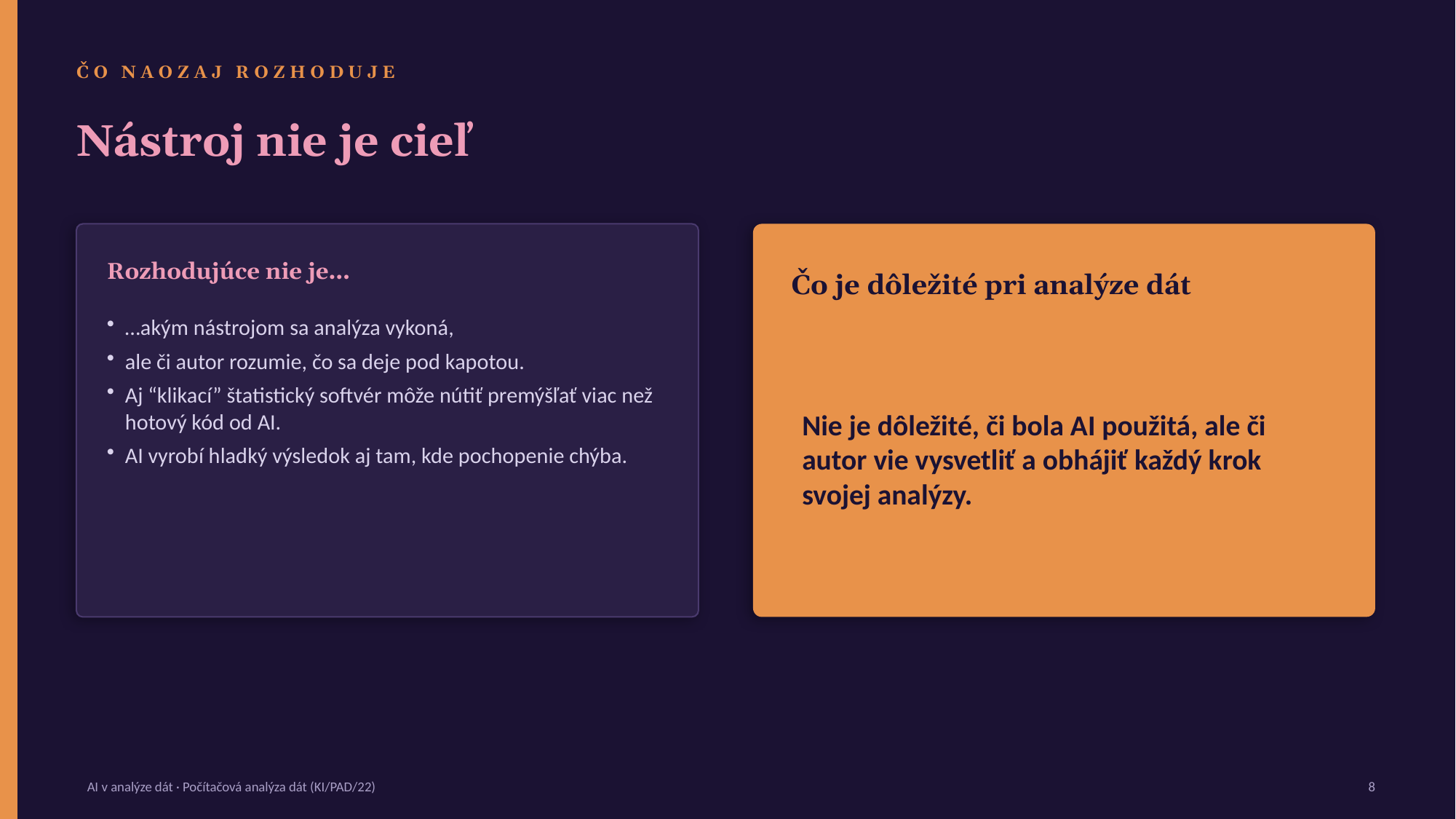

ČO NAOZAJ ROZHODUJE
Nástroj nie je cieľ

Rozhodujúce nie je…
Čo je dôležité pri analýze dát
…akým nástrojom sa analýza vykoná,
ale či autor rozumie, čo sa deje pod kapotou.
Aj “klikací” štatistický softvér môže nútiť premýšľať viac než hotový kód od AI.
AI vyrobí hladký výsledok aj tam, kde pochopenie chýba.
Nie je dôležité, či bola AI použitá, ale či autor vie vysvetliť a obhájiť každý krok svojej analýzy.
AI v analýze dát · Počítačová analýza dát (KI/PAD/22)
8